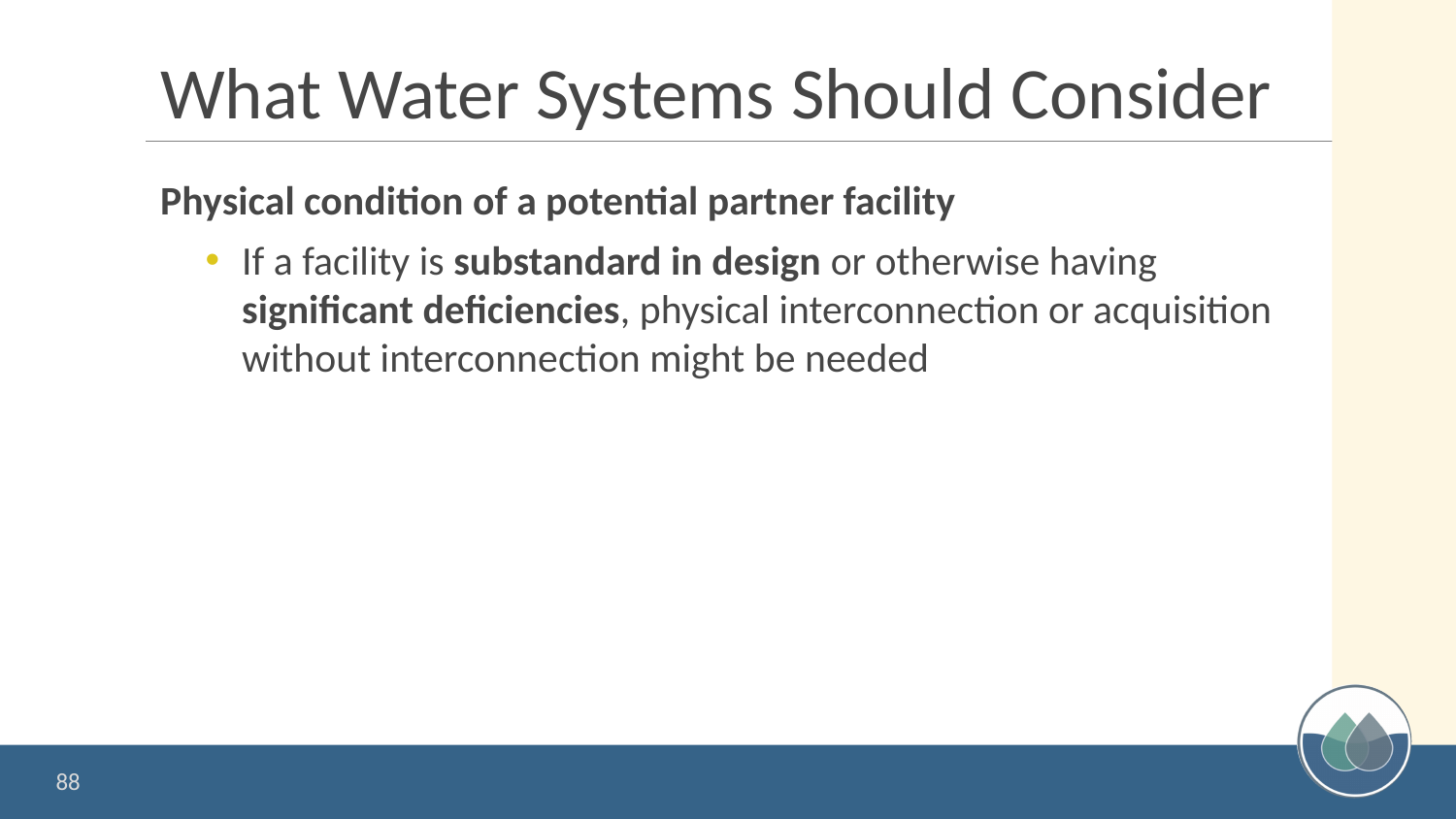

# What Water Systems Should Consider
Physical condition of a potential partner facility
If a facility is substandard in design or otherwise having significant deficiencies, physical interconnection or acquisition without interconnection might be needed
88